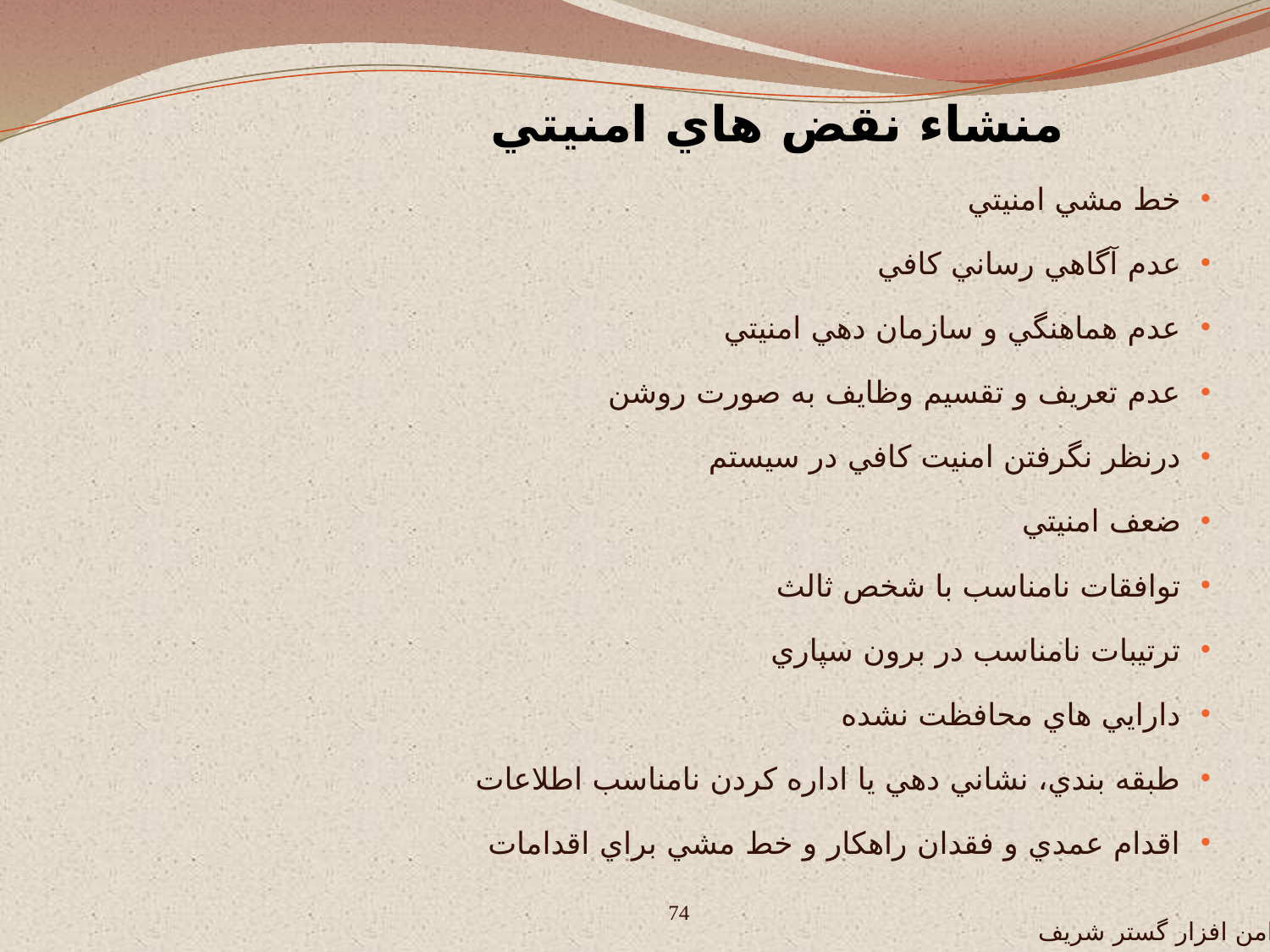

منشاء نقض هاي امنيتي

  خط مشي امنيتي
  عدم آگاهي رساني کافي
  عدم هماهنگي و سازمان دهي امنيتي
  عدم تعريف و تقسيم وظايف به صورت روشن
  درنظر نگرفتن امنيت کافي در سيستم
  ضعف امنيتي
  توافقات نامناسب با شخص ثالث
  ترتيبات نامناسب در برون سپاري
  دارايي هاي محافظت نشده
  طبقه بندي، نشاني دهي يا اداره کردن نامناسب اطلاعات
  اقدام عمدي و فقدان راهکار و خط مشي براي اقدامات